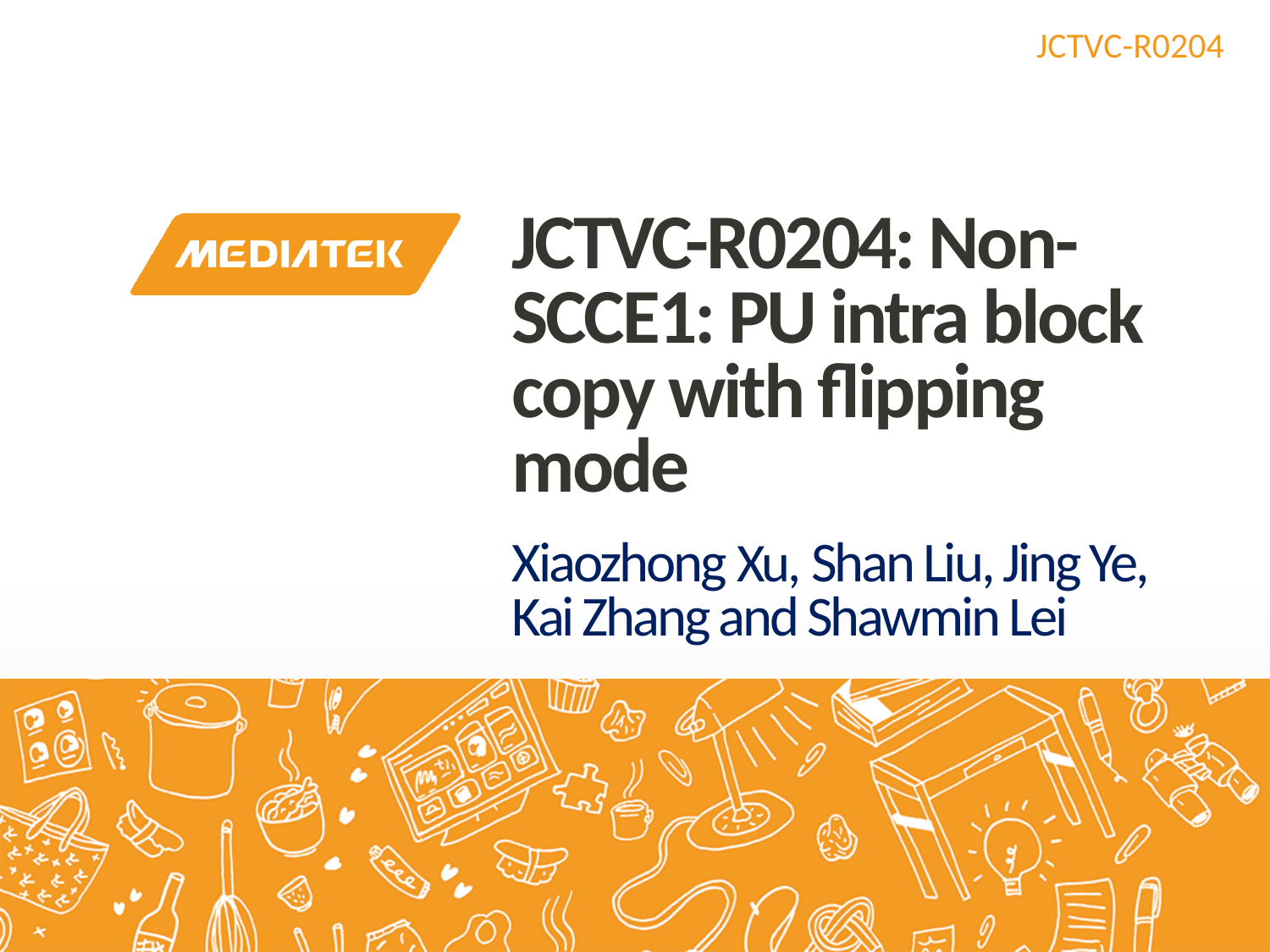

# JCTVC-R0204: Non-SCCE1: PU intra block copy with flipping mode
Xiaozhong Xu, Shan Liu, Jing Ye, Kai Zhang and Shawmin Lei
1